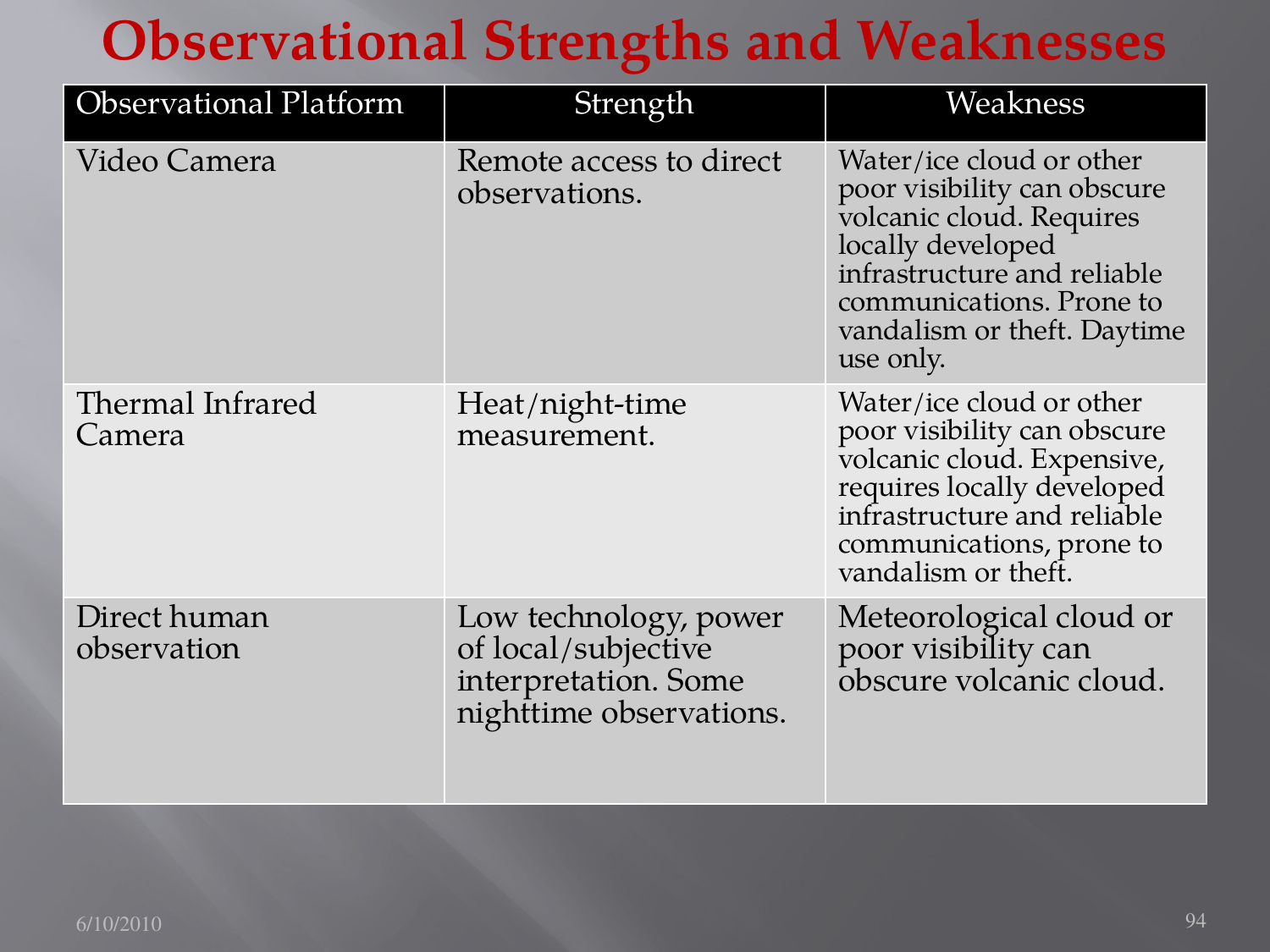

# Observational Strengths and Weaknesses
| Observational Platform | Strength | Weakness |
| --- | --- | --- |
| Video Camera | Remote access to direct observations. | Water/ice cloud or other poor visibility can obscure volcanic cloud. Requires locally developed infrastructure and reliable communications. Prone to vandalism or theft. Daytime use only. |
| Thermal Infrared Camera | Heat/night-time measurement. | Water/ice cloud or other poor visibility can obscure volcanic cloud. Expensive, requires locally developed infrastructure and reliable communications, prone to vandalism or theft. |
| Direct human observation | Low technology, power of local/subjective interpretation. Some nighttime observations. | Meteorological cloud or poor visibility can obscure volcanic cloud. |
6/10/2010
94